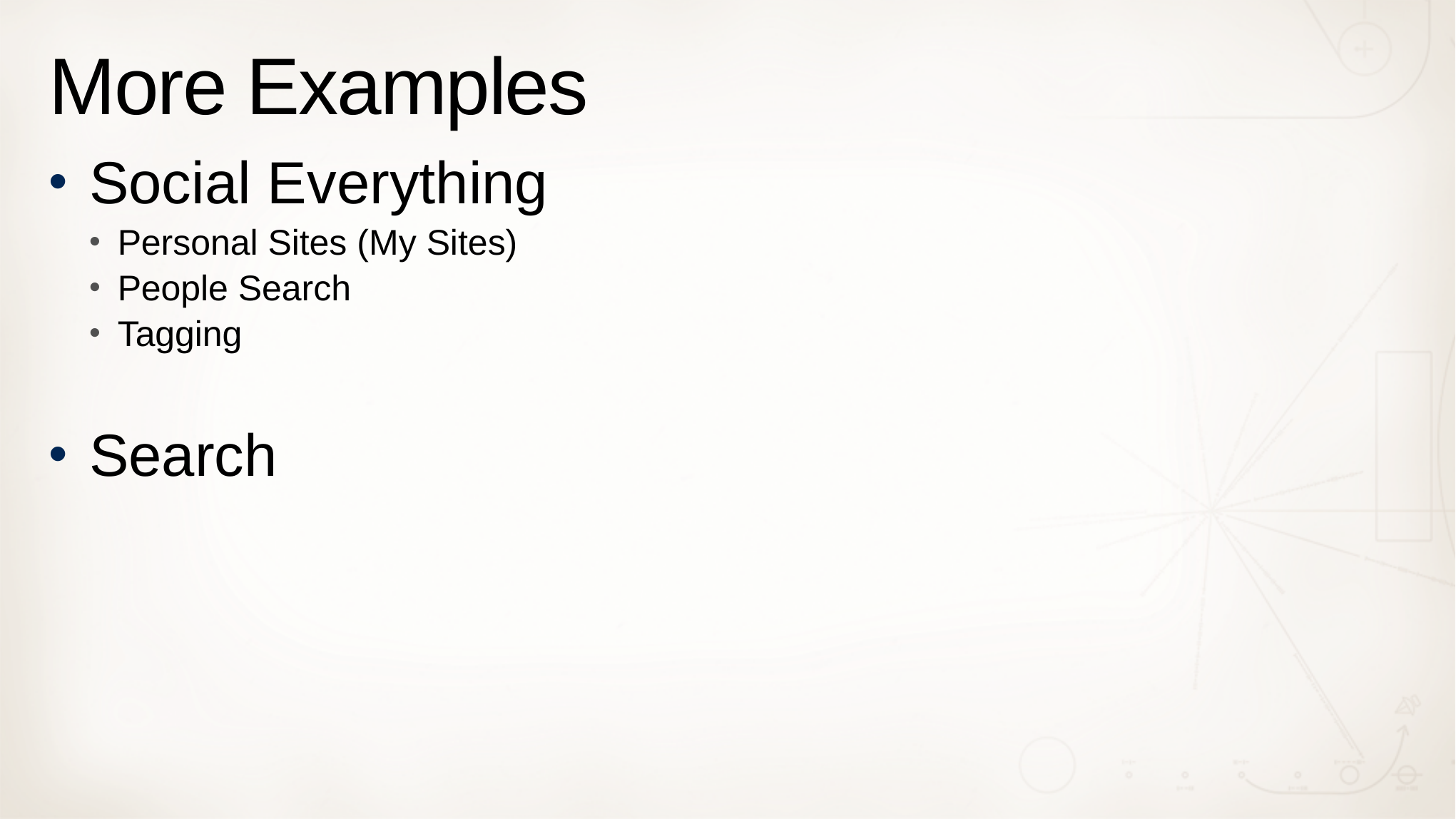

# More Examples
Social Everything
Personal Sites (My Sites)
People Search
Tagging

Search